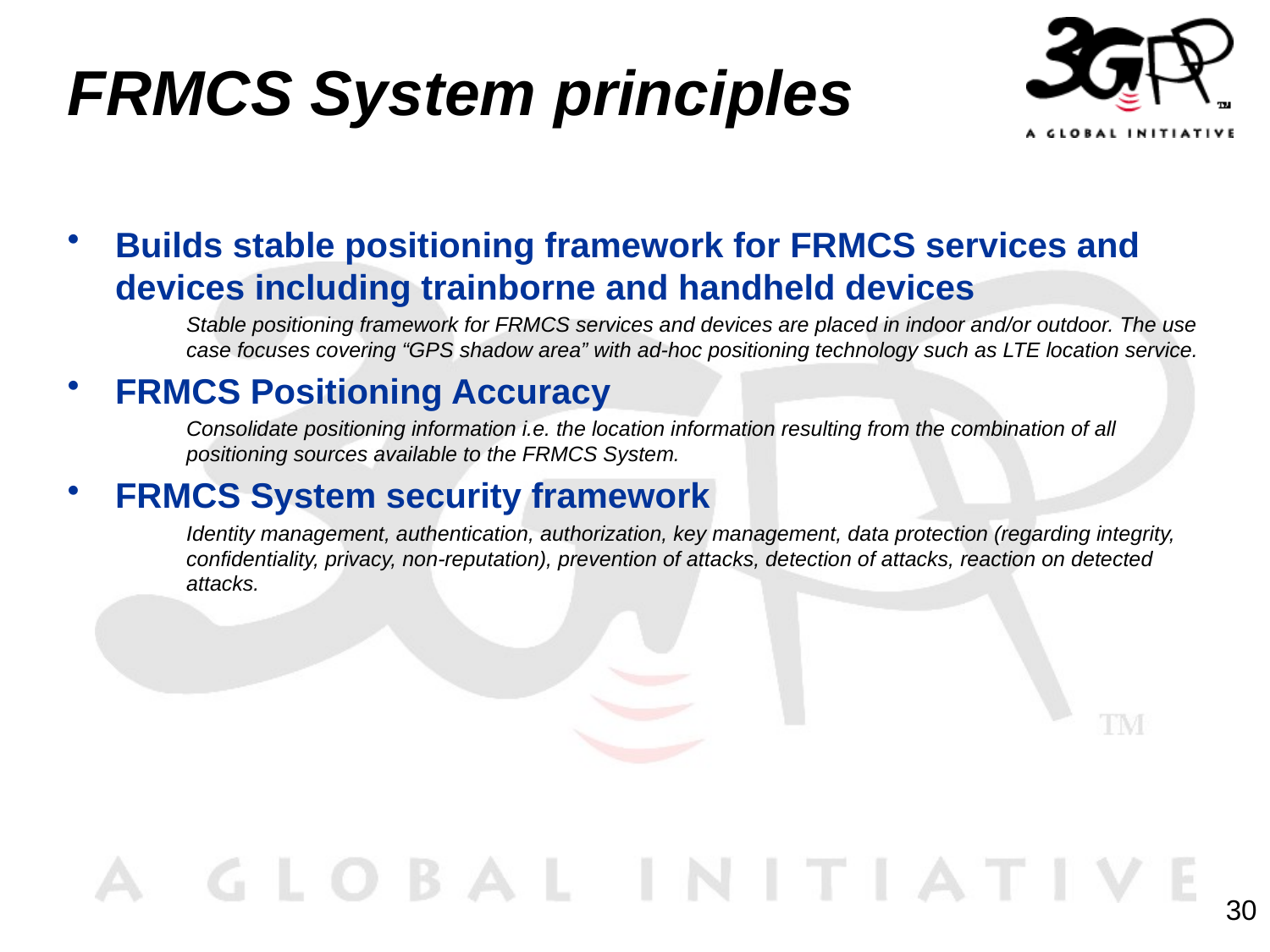

# FRMCS System principles
Builds stable positioning framework for FRMCS services and devices including trainborne and handheld devices
Stable positioning framework for FRMCS services and devices are placed in indoor and/or outdoor. The use case focuses covering “GPS shadow area” with ad-hoc positioning technology such as LTE location service.
FRMCS Positioning Accuracy
Consolidate positioning information i.e. the location information resulting from the combination of all positioning sources available to the FRMCS System.
FRMCS System security framework
Identity management, authentication, authorization, key management, data protection (regarding integrity, confidentiality, privacy, non-reputation), prevention of attacks, detection of attacks, reaction on detected attacks.

30